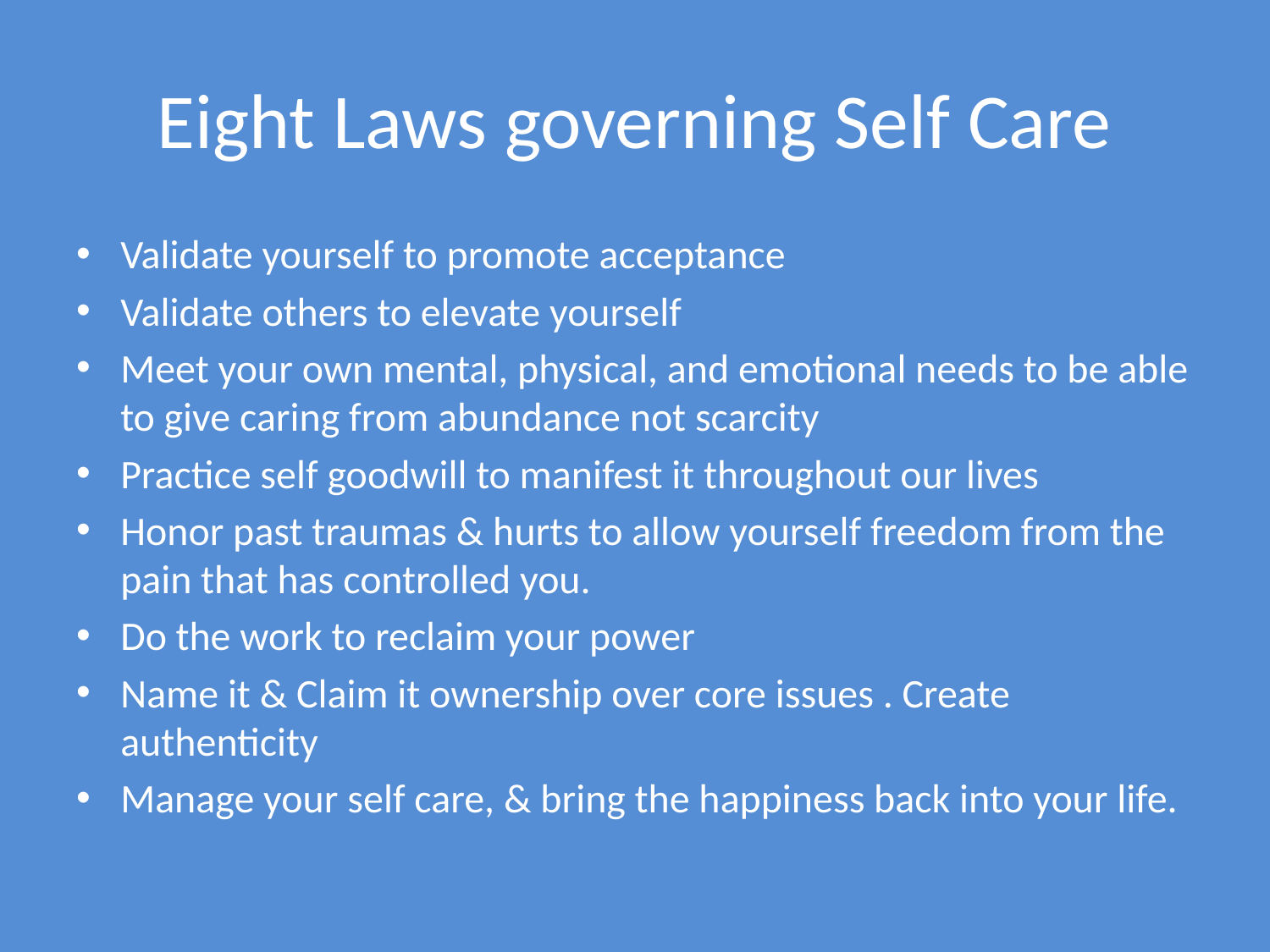

# Eight Laws governing Self Care
Validate yourself to promote acceptance
Validate others to elevate yourself
Meet your own mental, physical, and emotional needs to be able to give caring from abundance not scarcity
Practice self goodwill to manifest it throughout our lives
Honor past traumas & hurts to allow yourself freedom from the pain that has controlled you.
Do the work to reclaim your power
Name it & Claim it ownership over core issues . Create authenticity
Manage your self care, & bring the happiness back into your life.